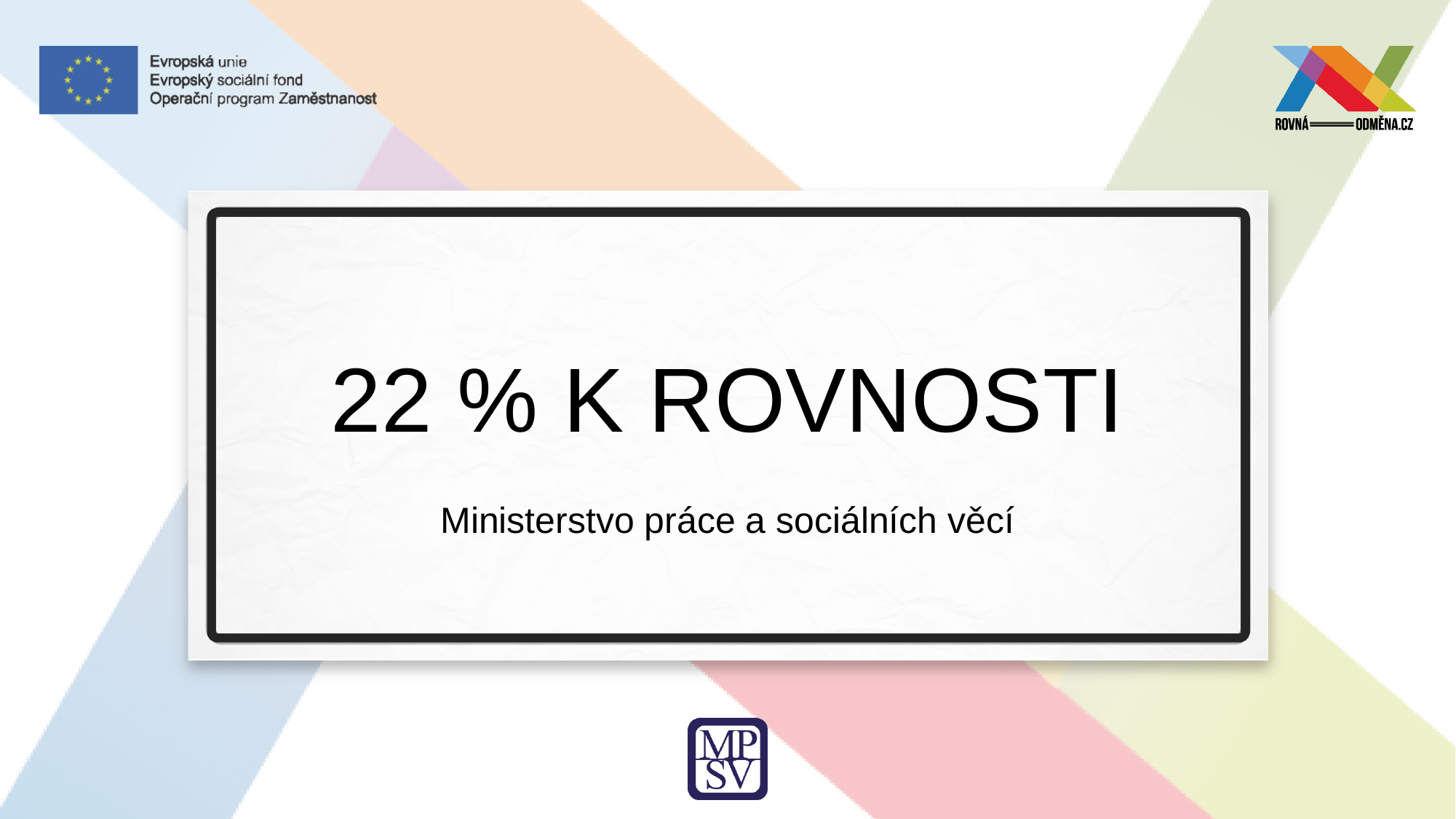

# 22 % K ROVNOSTI
Ministerstvo práce a sociálních věcí